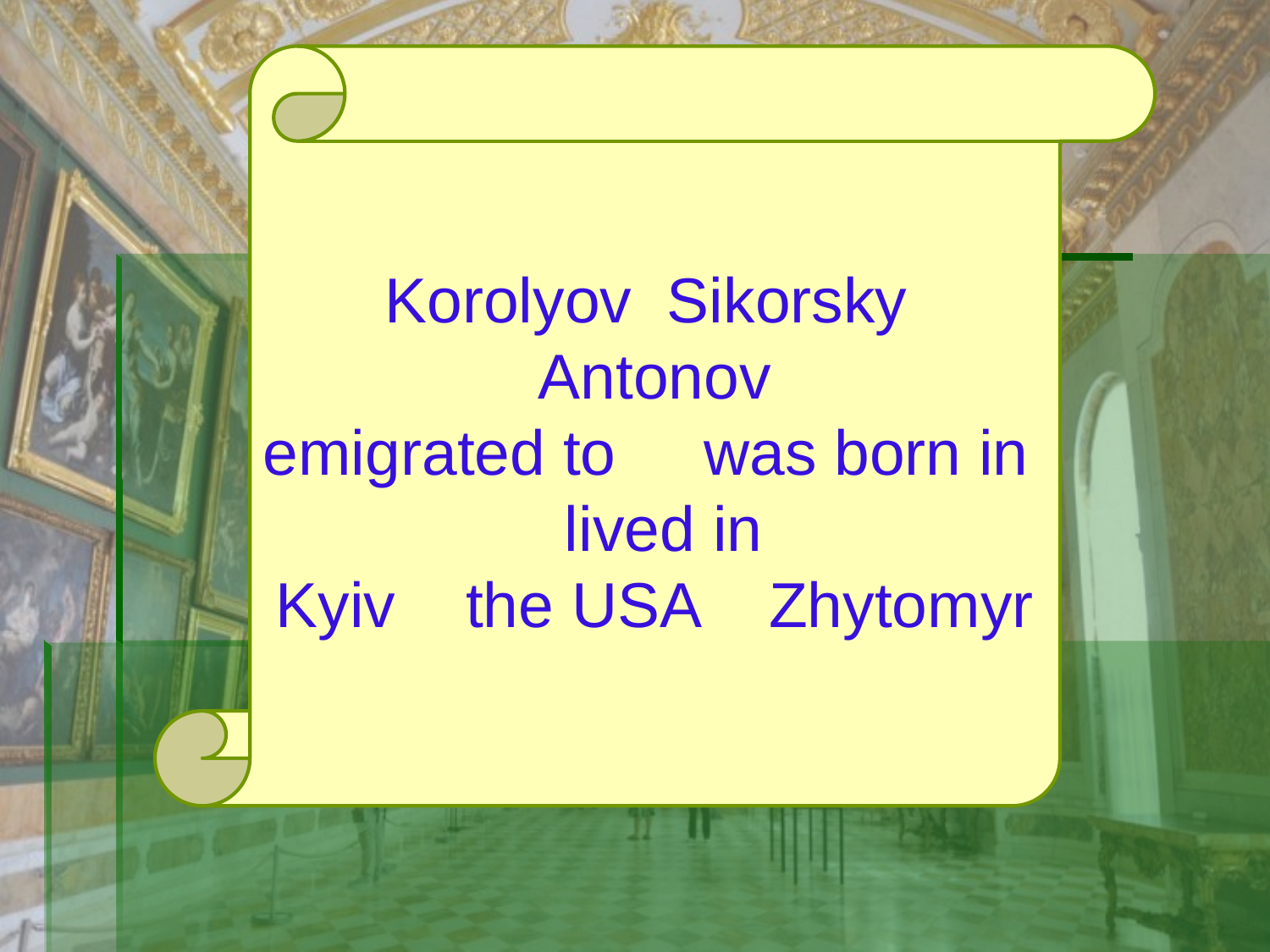

Korolyov  Sikorsky  Antonov
emigrated to     was born in   lived in
Kyiv    the USA    Zhytomyr